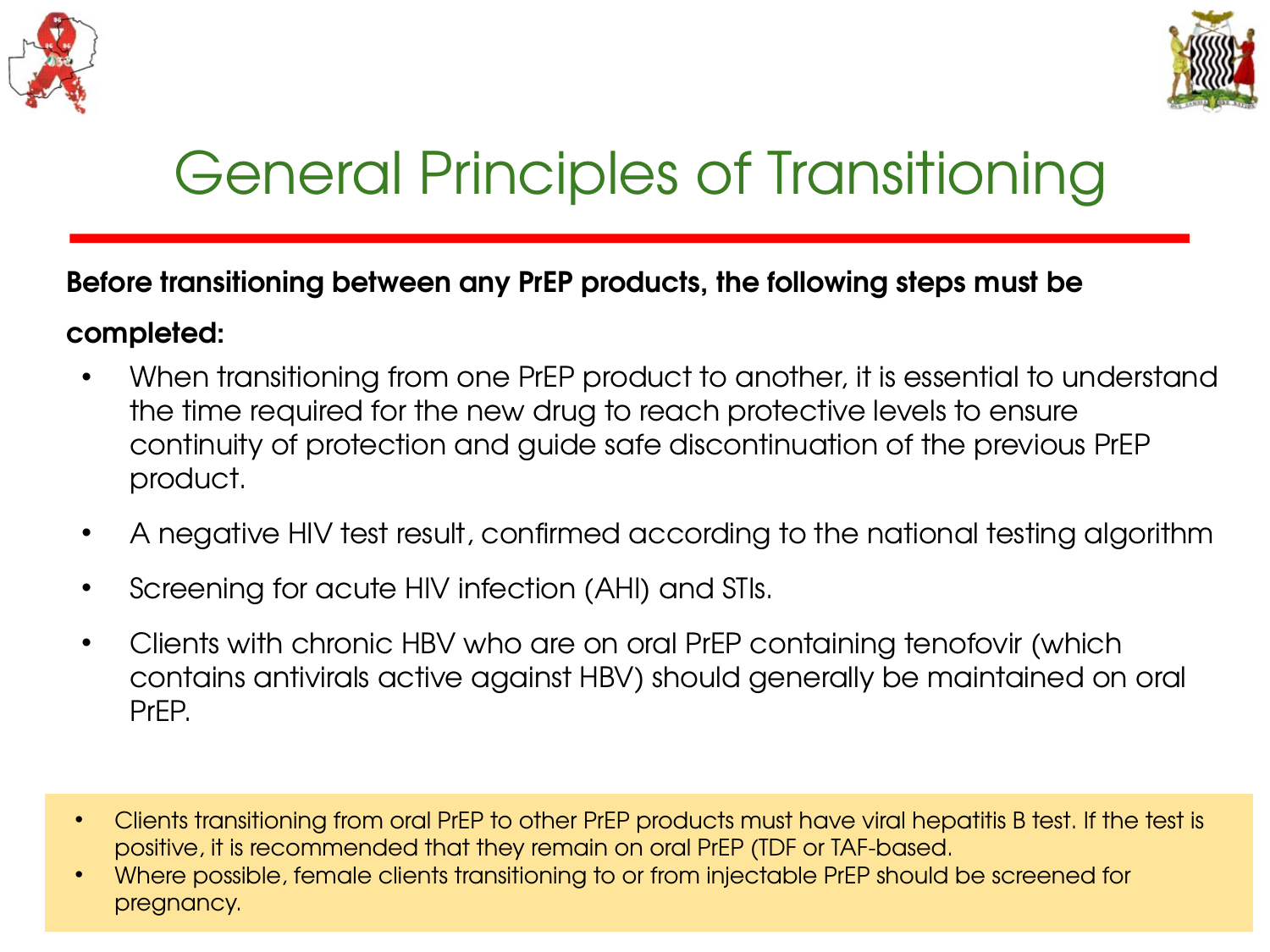

General Principles of Transitioning
Before transitioning between any PrEP products, the following steps must be completed:
When transitioning from one PrEP product to another, it is essential to understand the time required for the new drug to reach protective levels to ensure continuity of protection and guide safe discontinuation of the previous PrEP product.
A negative HIV test result, confirmed according to the national testing algorithm
Screening for acute HIV infection (AHI) and STIs.
Clients with chronic HBV who are on oral PrEP containing tenofovir (which contains antivirals active against HBV) should generally be maintained on oral PrEP.

Clients transitioning from oral PrEP to other PrEP products must have viral hepatitis B test. If the test is positive, it is recommended that they remain on oral PrEP (TDF or TAF-based.
Where possible, female clients transitioning to or from injectable PrEP should be screened for pregnancy.